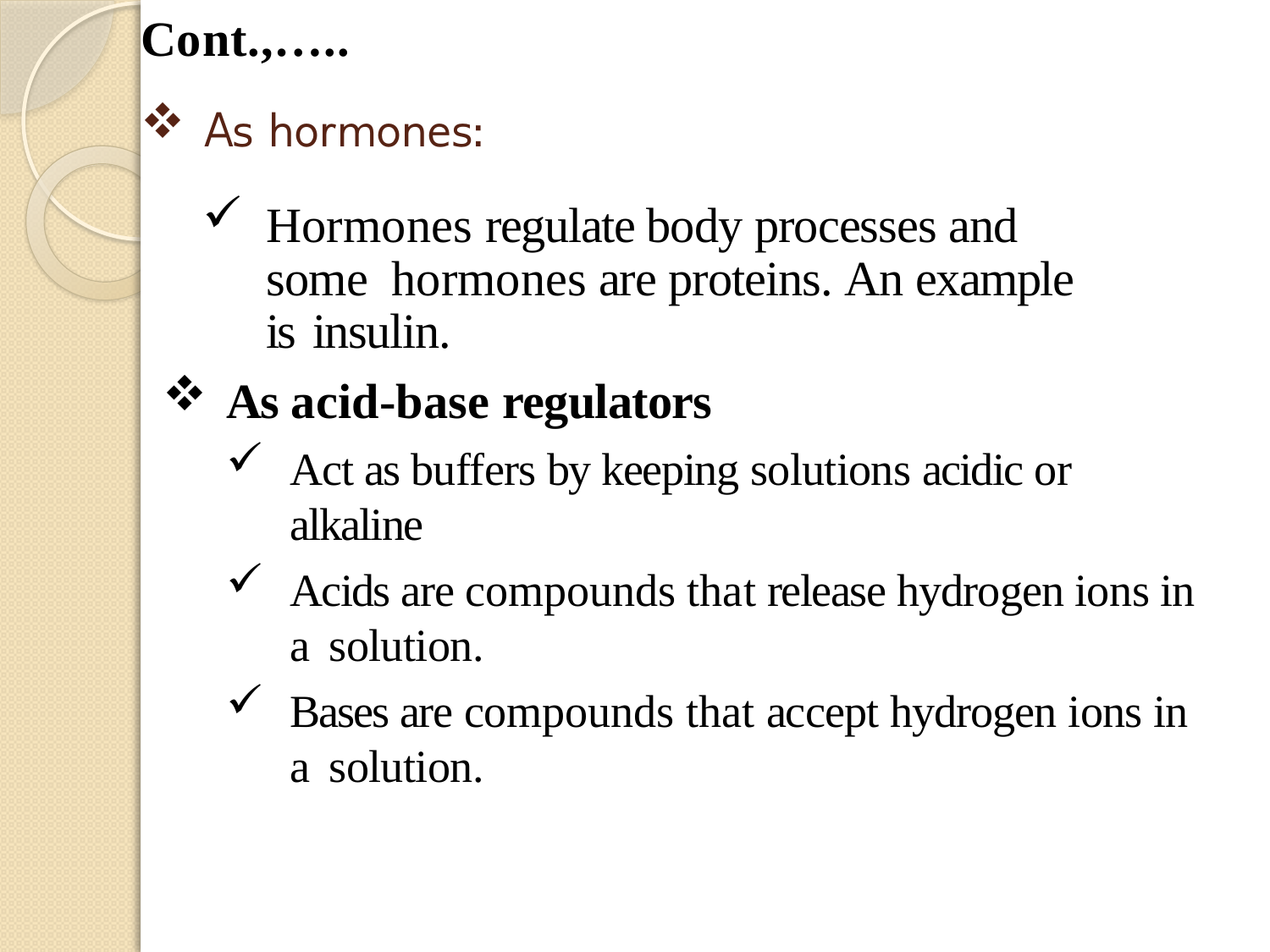

Cont.,…..
# As hormones:
Hormones regulate body processes and some  hormones are proteins. An example is insulin.
As acid-base regulators
Act as buffers by keeping solutions acidic or alkaline
Acids are compounds that release hydrogen ions in a  solution.
Bases are compounds that accept hydrogen ions in a  solution.